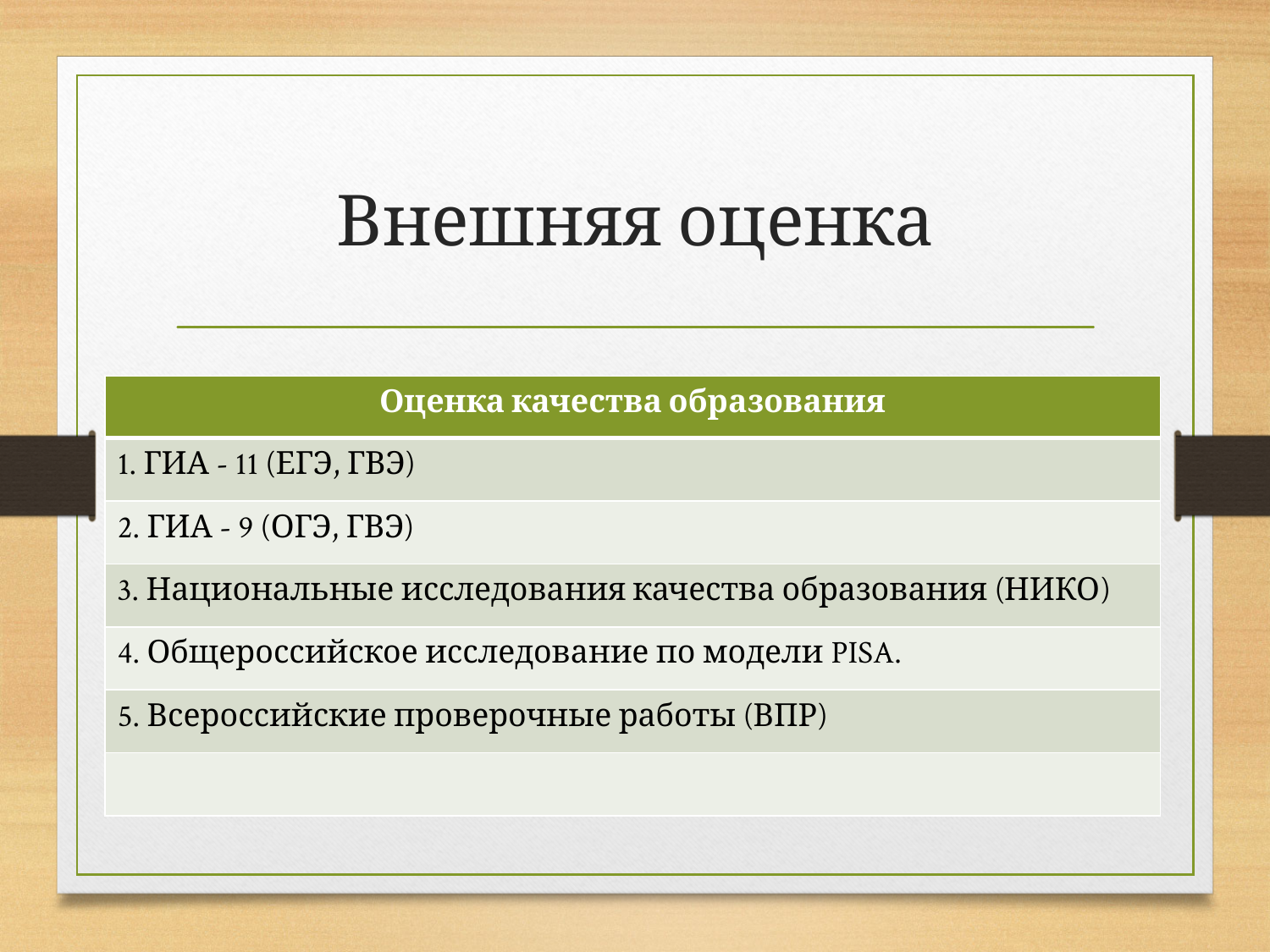

# Внешняя оценка
| Оценка качества образования |
| --- |
| 1. ГИА - 11 (ЕГЭ, ГВЭ) |
| 2. ГИА - 9 (ОГЭ, ГВЭ) |
| 3. Национальные исследования качества образования (НИКО) |
| 4. Общероссийское исследование по модели PISA. |
| 5. Всероссийские проверочные работы (ВПР) |
|  |